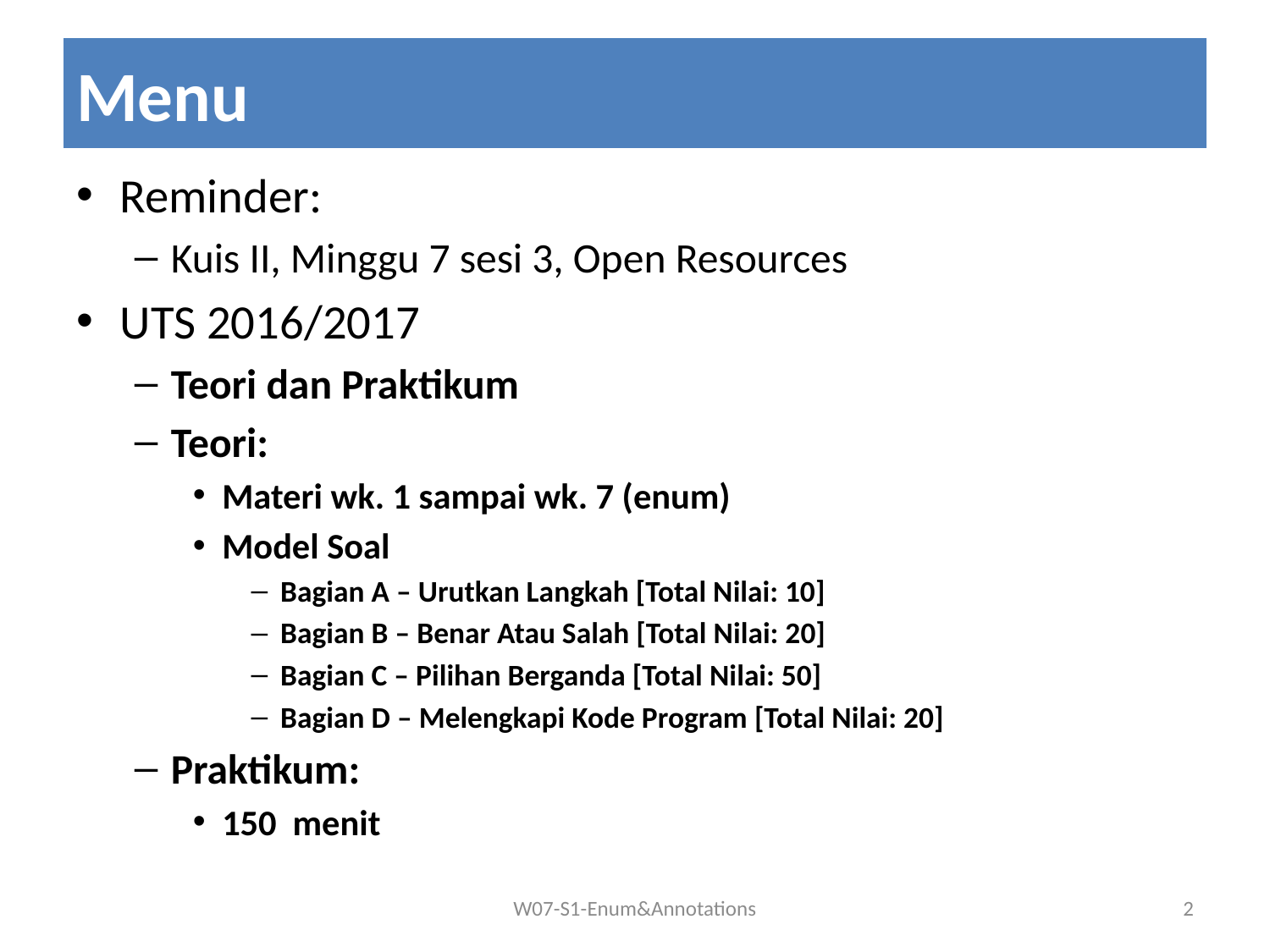

# Menu
Reminder:
Kuis II, Minggu 7 sesi 3, Open Resources
UTS 2016/2017
Teori dan Praktikum
Teori:
Materi wk. 1 sampai wk. 7 (enum)
Model Soal
Bagian A – Urutkan Langkah [Total Nilai: 10]
Bagian B – Benar Atau Salah [Total Nilai: 20]
Bagian C – Pilihan Berganda [Total Nilai: 50]
Bagian D – Melengkapi Kode Program [Total Nilai: 20]
Praktikum:
150  menit

W07-S1-Enum&Annotations
2